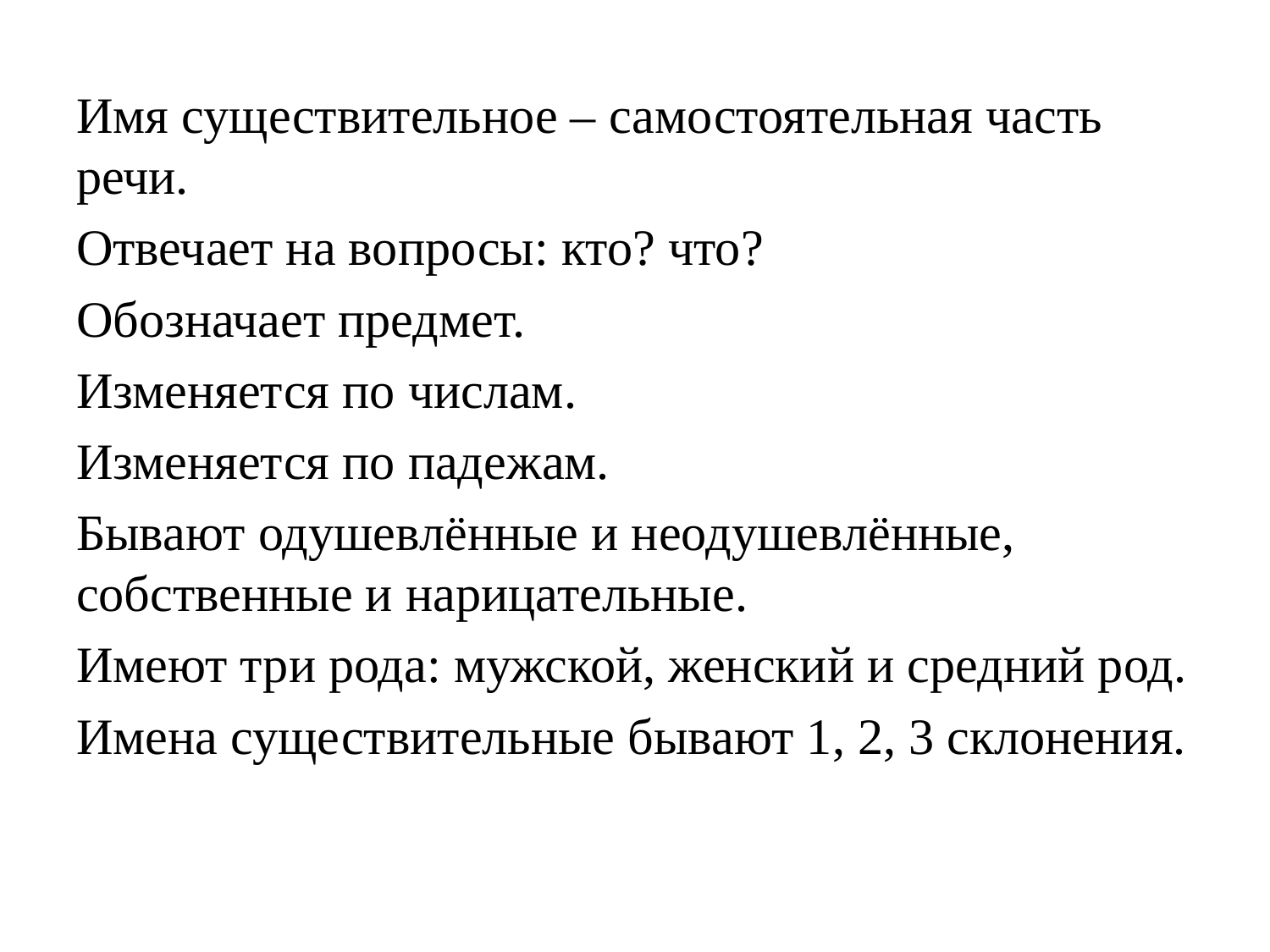

#
Имя существительное – самостоятельная часть речи.
Отвечает на вопросы: кто? что?
Обозначает предмет.
Изменяется по числам.
Изменяется по падежам.
Бывают одушевлённые и неодушевлённые, собственные и нарицательные.
Имеют три рода: мужской, женский и средний род.
Имена существительные бывают 1, 2, 3 склонения.